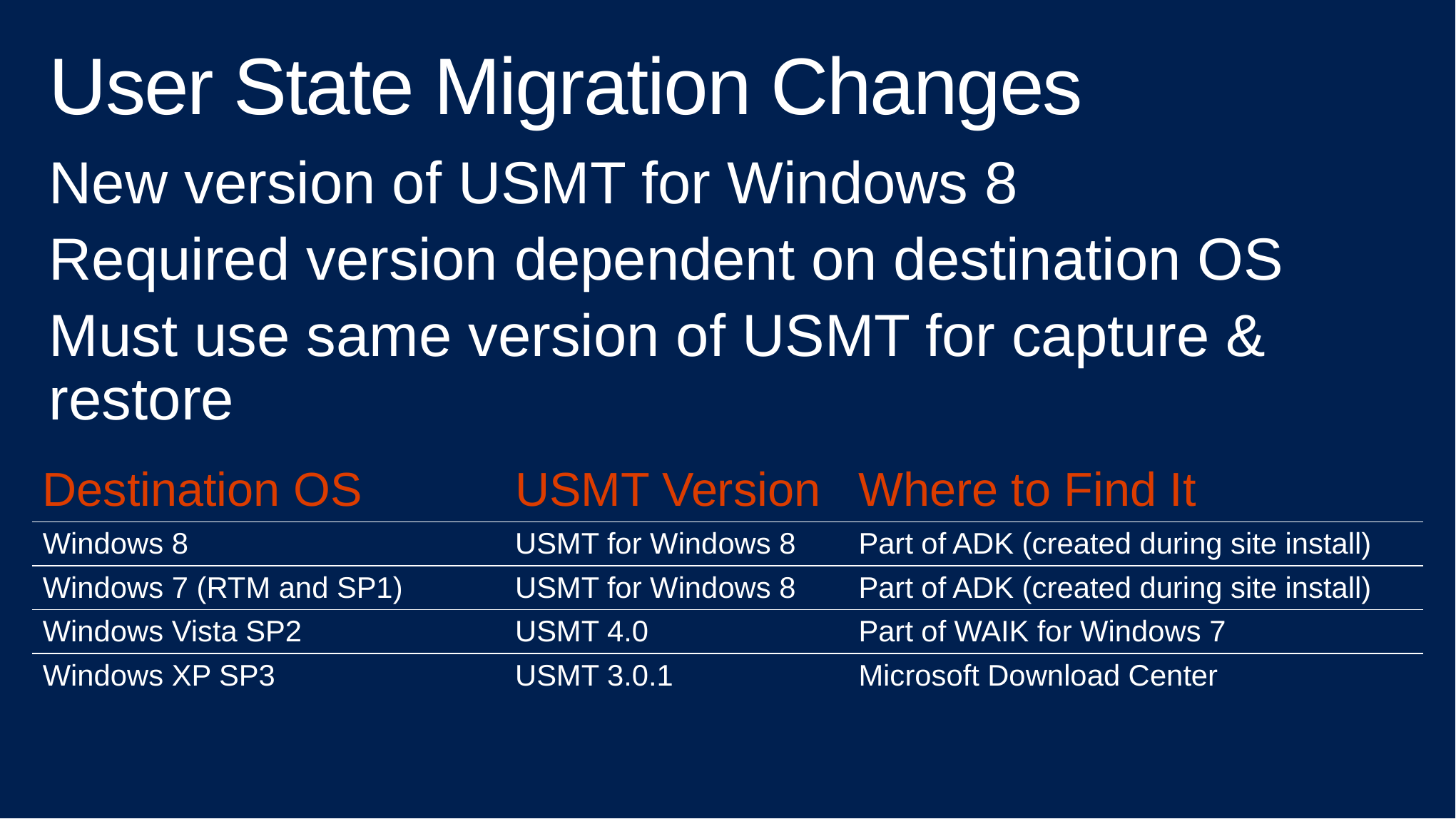

# User State Migration Changes
New version of USMT for Windows 8
Required version dependent on destination OS
Must use same version of USMT for capture & restore

| Destination OS | USMT Version | Where to Find It |
| --- | --- | --- |
| Windows 8 | USMT for Windows 8 | Part of ADK (created during site install) |
| Windows 7 (RTM and SP1) | USMT for Windows 8 | Part of ADK (created during site install) |
| Windows Vista SP2 | USMT 4.0 | Part of WAIK for Windows 7 |
| Windows XP SP3 | USMT 3.0.1 | Microsoft Download Center |